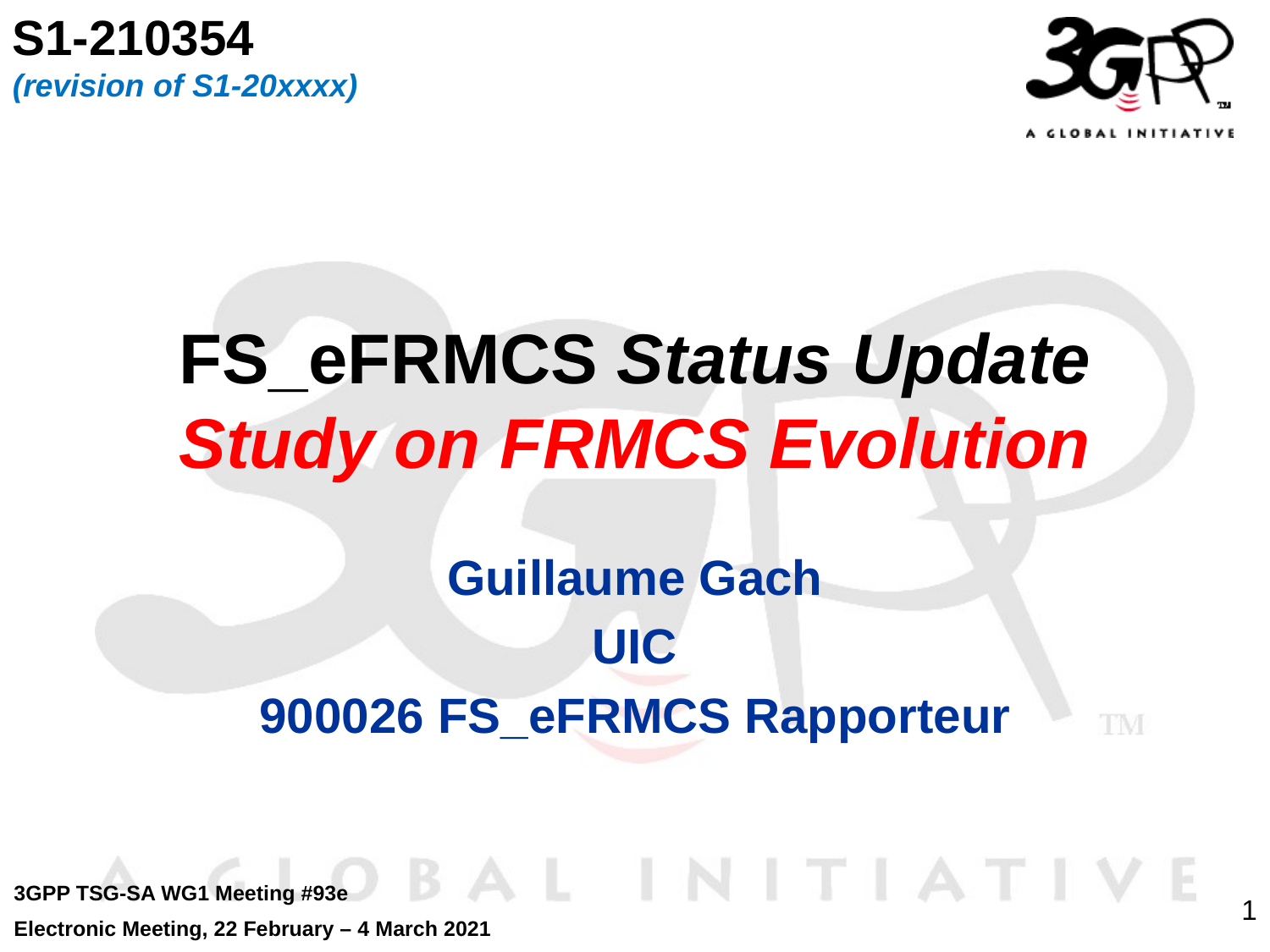

S1-210354
(revision of S1-20xxxx)
# FS_eFRMCS Status Update Study on FRMCS Evolution
Guillaume Gach
UIC
900026 FS_eFRMCS Rapporteur
3GPP TSG-SA WG1 Meeting #93e
Electronic Meeting, 22 February – 4 March 2021
1